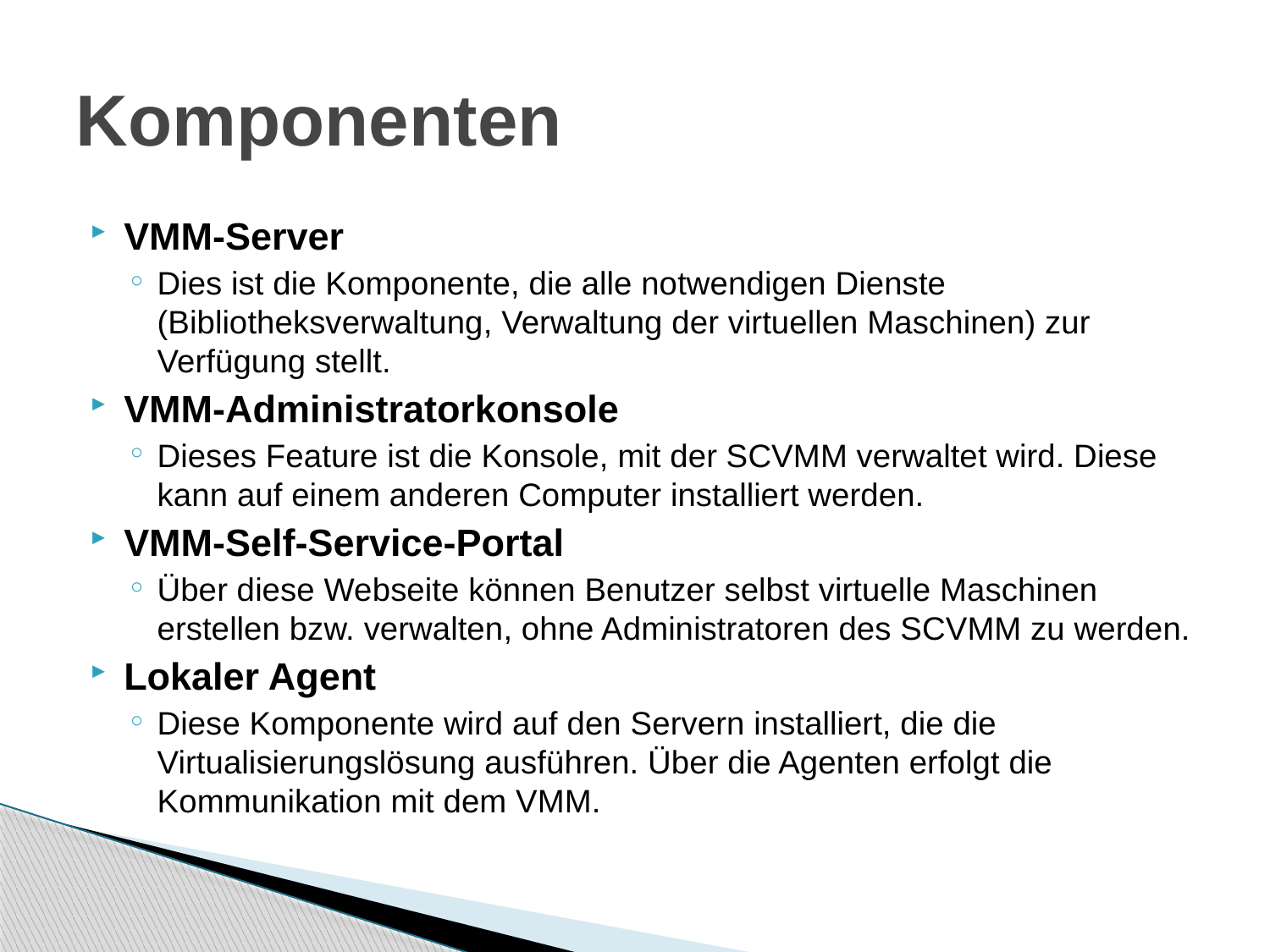

# Komponenten
VMM-Server
Dies ist die Komponente, die alle notwendigen Dienste (Bibliotheksverwaltung, Verwaltung der virtuellen Maschinen) zur Verfügung stellt.
VMM-Administratorkonsole
Dieses Feature ist die Konsole, mit der SCVMM verwaltet wird. Diese kann auf einem anderen Computer installiert werden.
VMM-Self-Service-Portal
Über diese Webseite können Benutzer selbst virtuelle Maschinen erstellen bzw. verwalten, ohne Administratoren des SCVMM zu werden.
Lokaler Agent
Diese Komponente wird auf den Servern installiert, die die Virtualisierungslösung ausführen. Über die Agenten erfolgt die Kommunikation mit dem VMM.